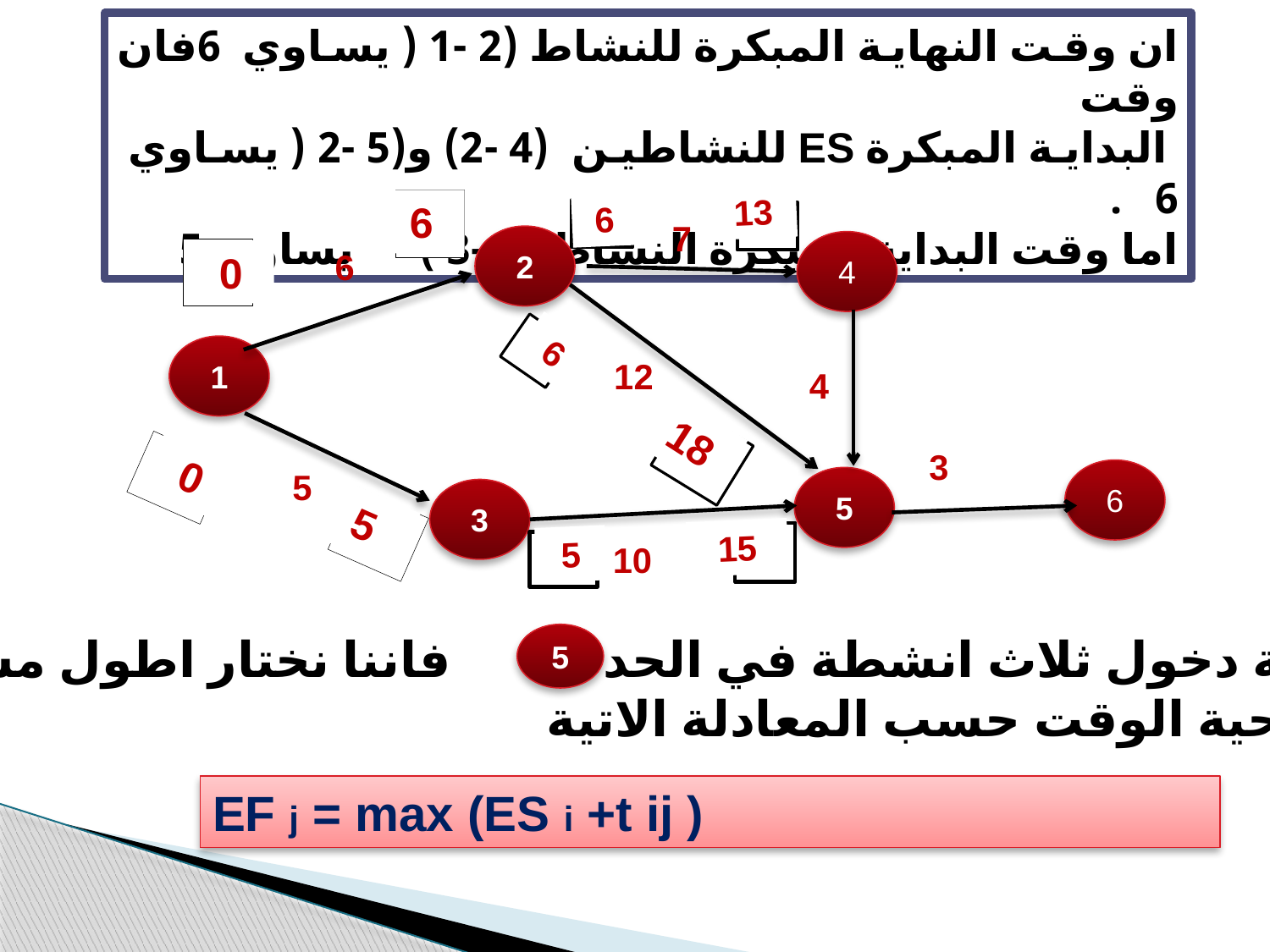

ان وقت النهاية المبكرة للنشاط (2 -1 ( يساوي  6فان وقت
 البداية المبكرة ES للنشاطين  (4 -2) و(5 -2 ( يساوي  6   .
اما وقت البداية المبكرة النشاط (5 -3 )      يساوي 5
13
6

6

7
2
4

6
0

6
1
12
4
18

3
0
5
6
5
3
5

15

5

10
ونتيجة دخول ثلاث انشطة في الحدث        فاننا نختار اطول مسار
من ناحية الوقت حسب المعادلة الاتية
5
EF j = max (ES i +t ij )